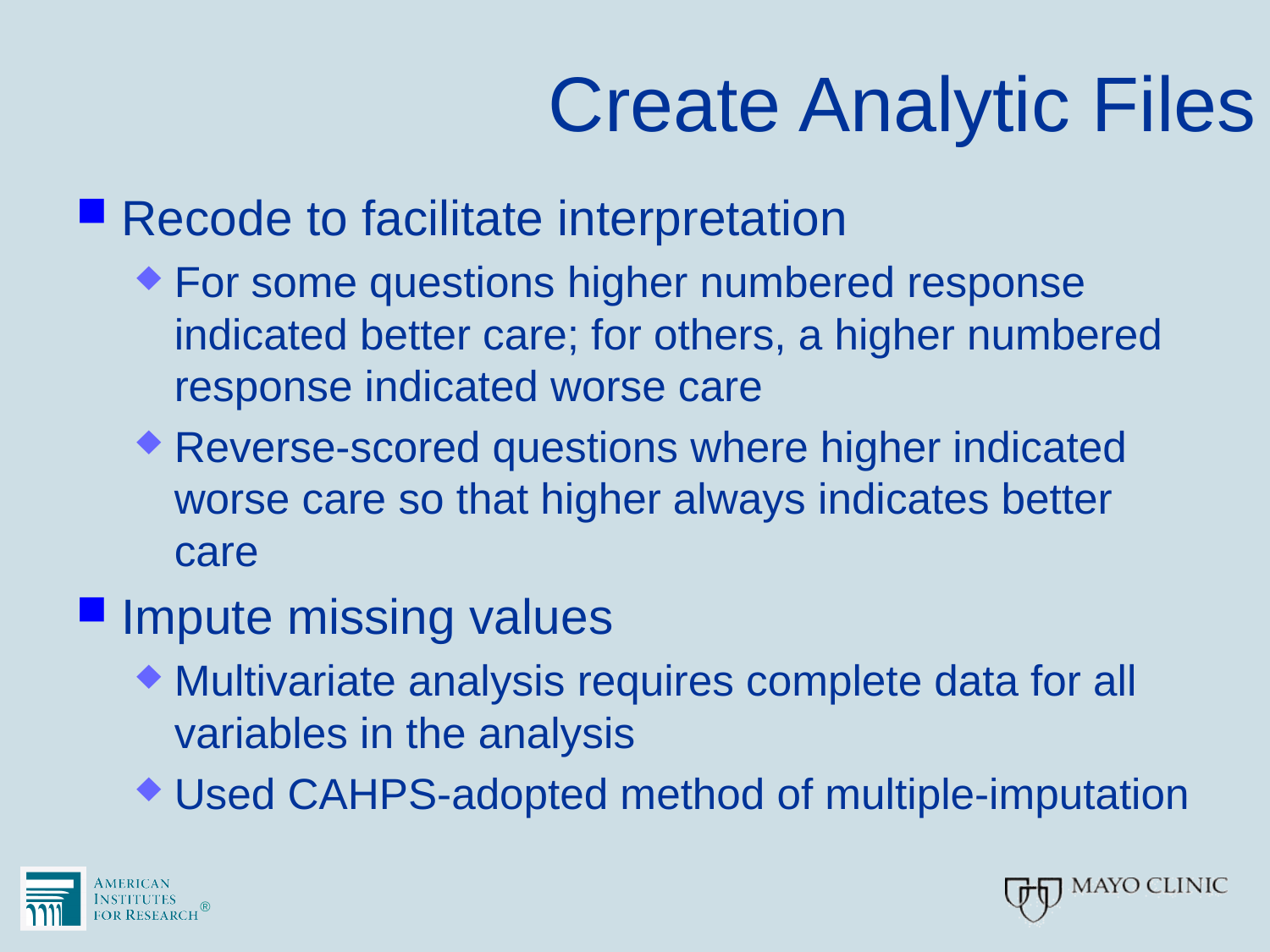

# Create Analytic Files
Recode to facilitate interpretation
For some questions higher numbered response indicated better care; for others, a higher numbered response indicated worse care
Reverse-scored questions where higher indicated worse care so that higher always indicates better care
Impute missing values
Multivariate analysis requires complete data for all variables in the analysis
Used CAHPS-adopted method of multiple-imputation